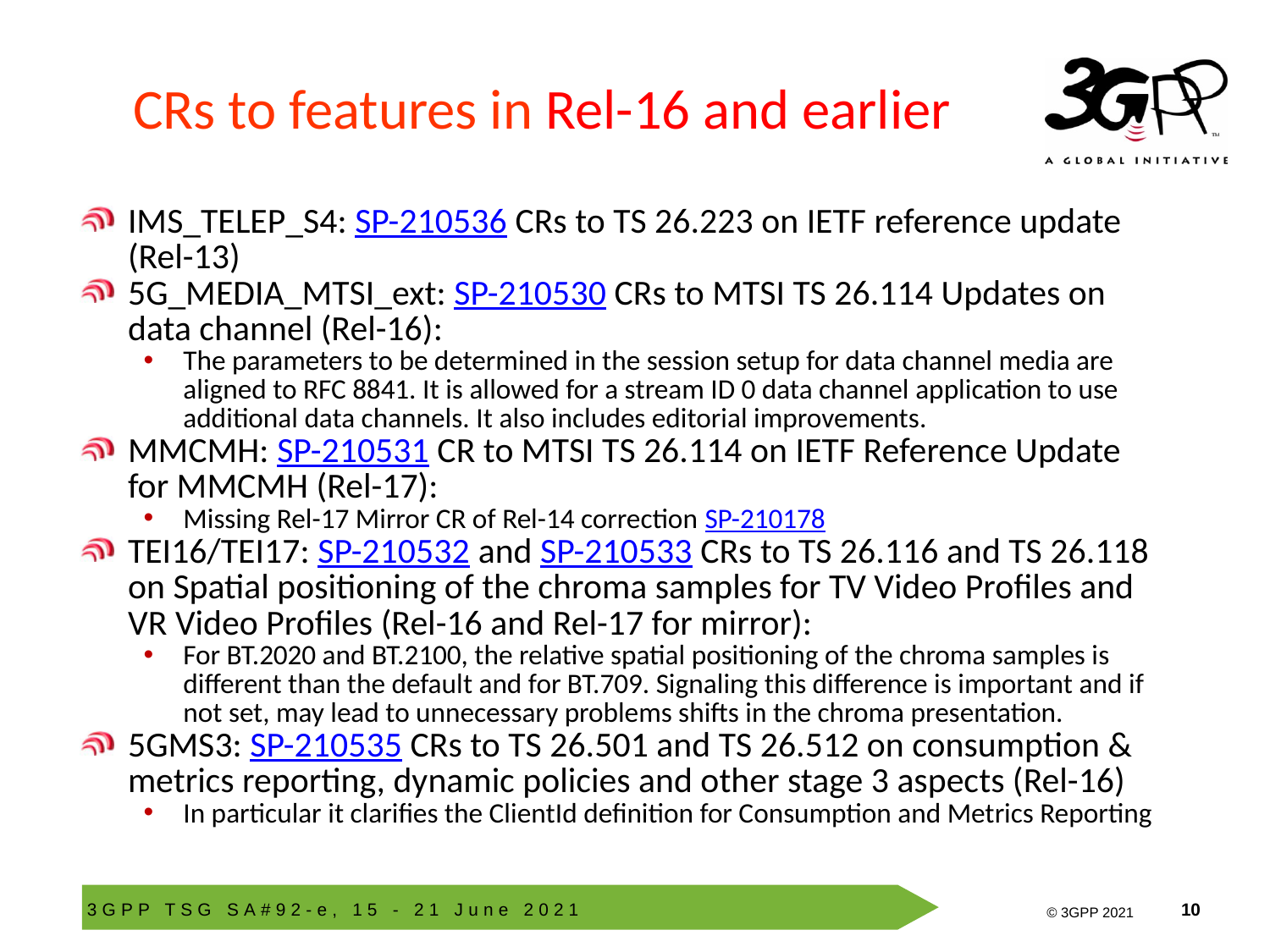

# CRs to features in Rel-16 and earlier
IMS_TELEP_S4: SP-210536 CRs to TS 26.223 on IETF reference update (Rel-13)
5G_MEDIA_MTSI_ext: SP-210530 CRs to MTSI TS 26.114 Updates on data channel (Rel-16):
The parameters to be determined in the session setup for data channel media are aligned to RFC 8841. It is allowed for a stream ID 0 data channel application to use additional data channels. It also includes editorial improvements.
MMCMH: SP-210531 CR to MTSI TS 26.114 on IETF Reference Update for MMCMH (Rel-17):
Missing Rel-17 Mirror CR of Rel-14 correction SP-210178
TEI16/TEI17: SP-210532 and SP-210533 CRs to TS 26.116 and TS 26.118 on Spatial positioning of the chroma samples for TV Video Profiles and VR Video Profiles (Rel-16 and Rel-17 for mirror):
For BT.2020 and BT.2100, the relative spatial positioning of the chroma samples is different than the default and for BT.709. Signaling this difference is important and if not set, may lead to unnecessary problems shifts in the chroma presentation.
5GMS3: SP-210535 CRs to TS 26.501 and TS 26.512 on consumption & metrics reporting, dynamic policies and other stage 3 aspects (Rel-16)
In particular it clarifies the ClientId definition for Consumption and Metrics Reporting